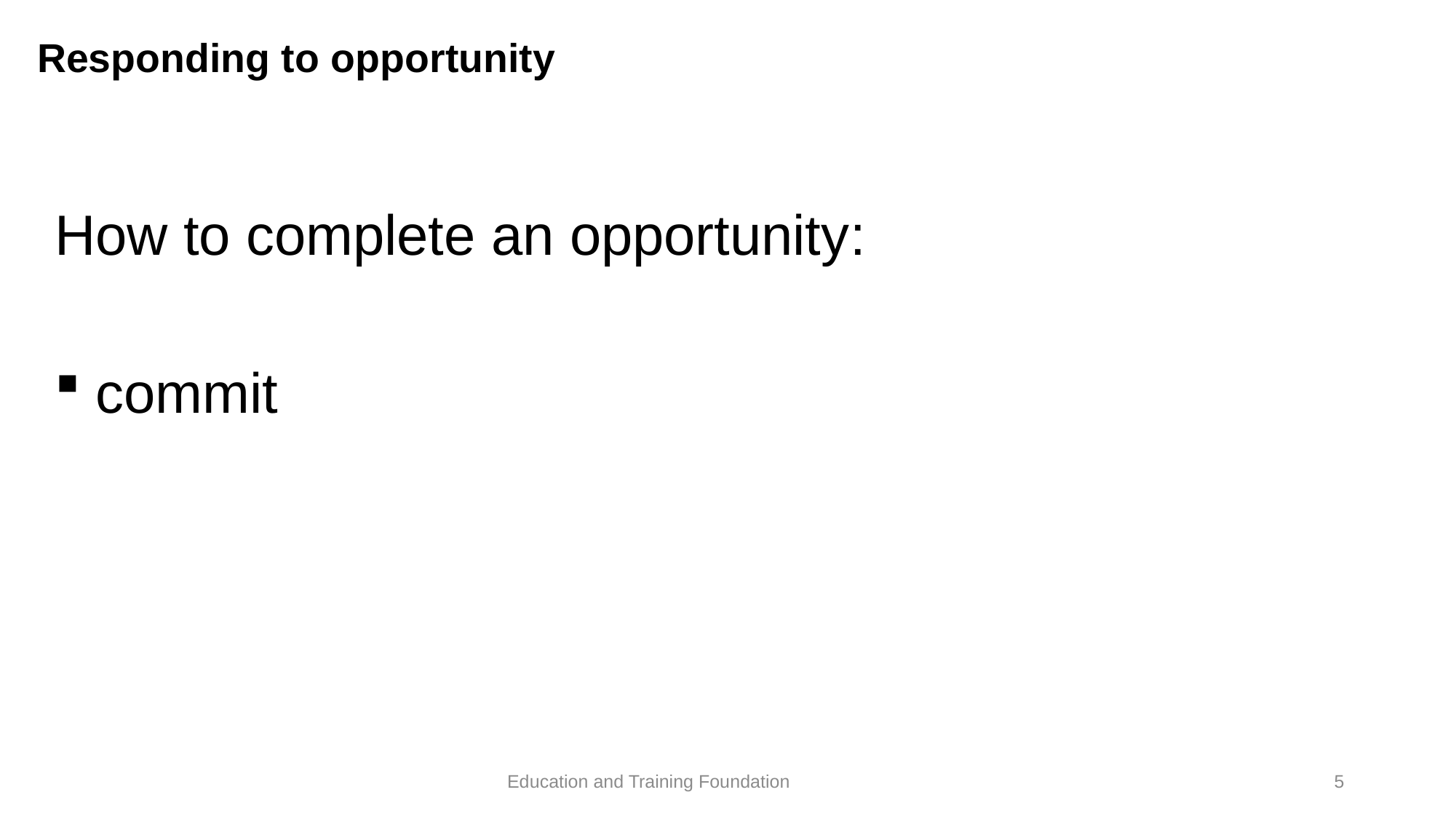

# Responding to opportunity
How to complete an opportunity:

commit
5
Education and Training Foundation